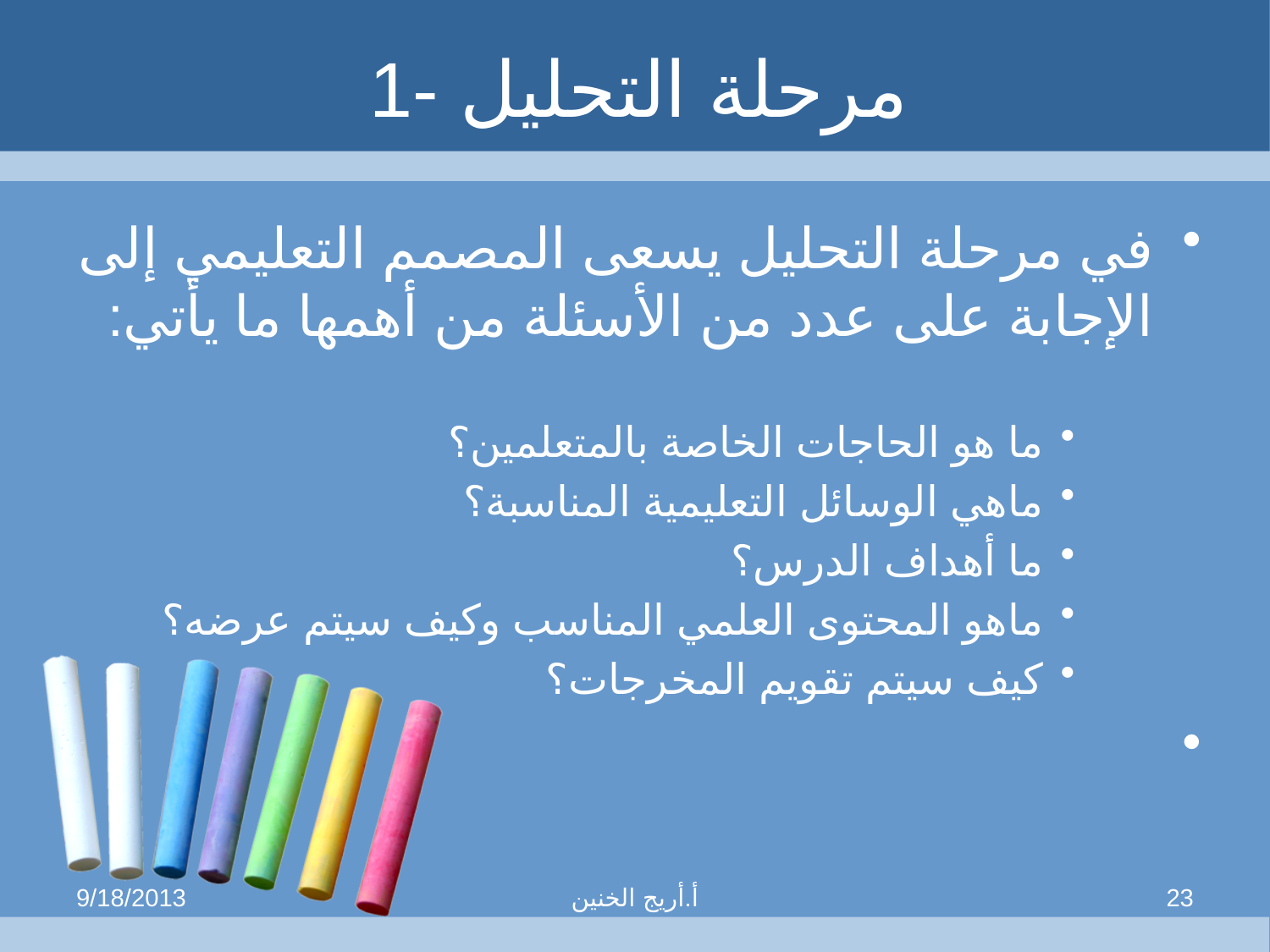

# 1- مرحلة التحليل
في مرحلة التحليل يسعى المصمم التعليمي إلى الإجابة على عدد من الأسئلة من أهمها ما يأتي:

ما هو الحاجات الخاصة بالمتعلمين؟
ماهي الوسائل التعليمية المناسبة؟
ما أهداف الدرس؟
ماهو المحتوى العلمي المناسب وكيف سيتم عرضه؟
كيف سيتم تقويم المخرجات؟

9/18/2013
أ.أريج الخنين
23